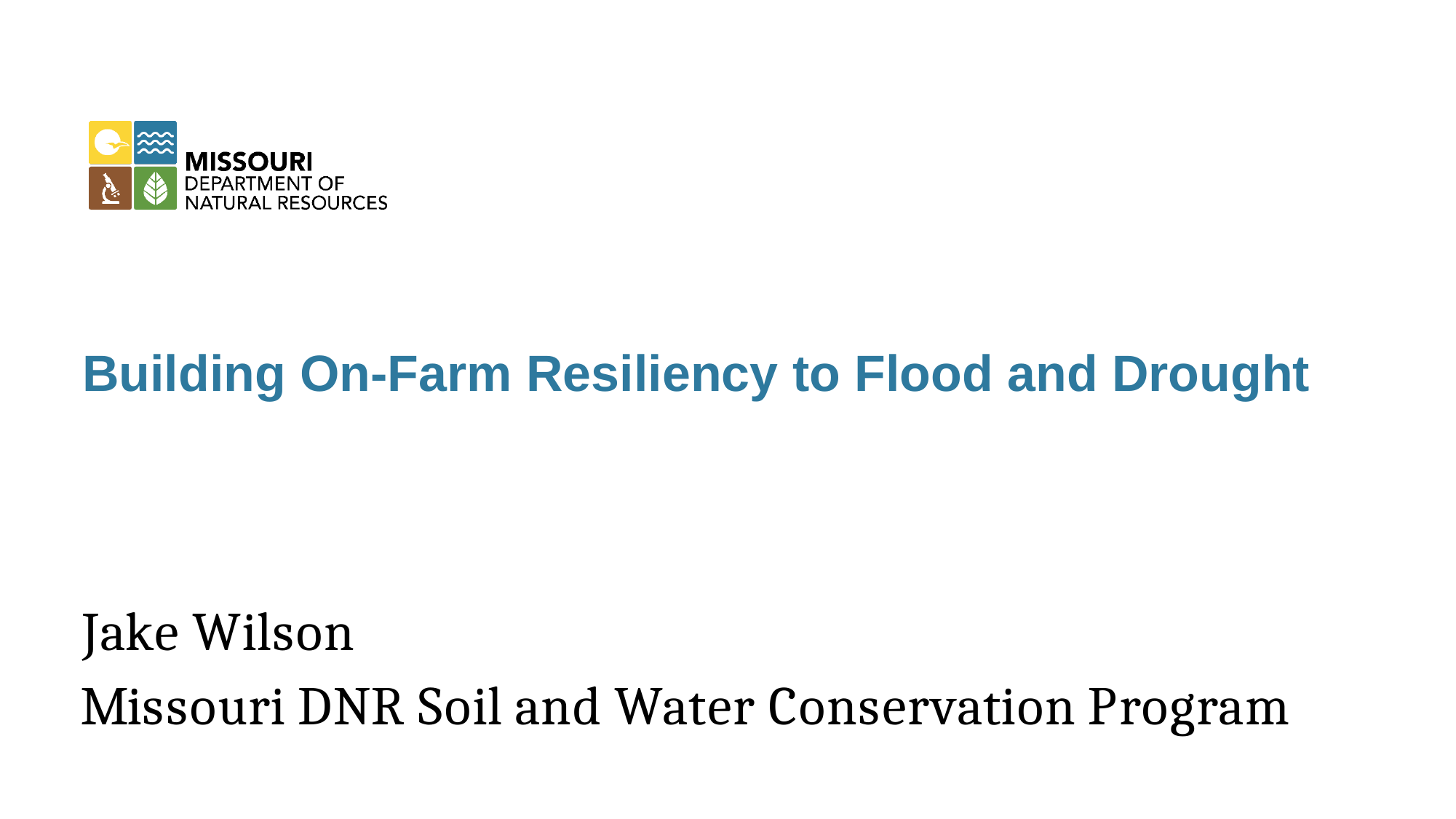

# Building On-Farm Resiliency to Flood and Drought
Jake Wilson
Missouri DNR Soil and Water Conservation Program